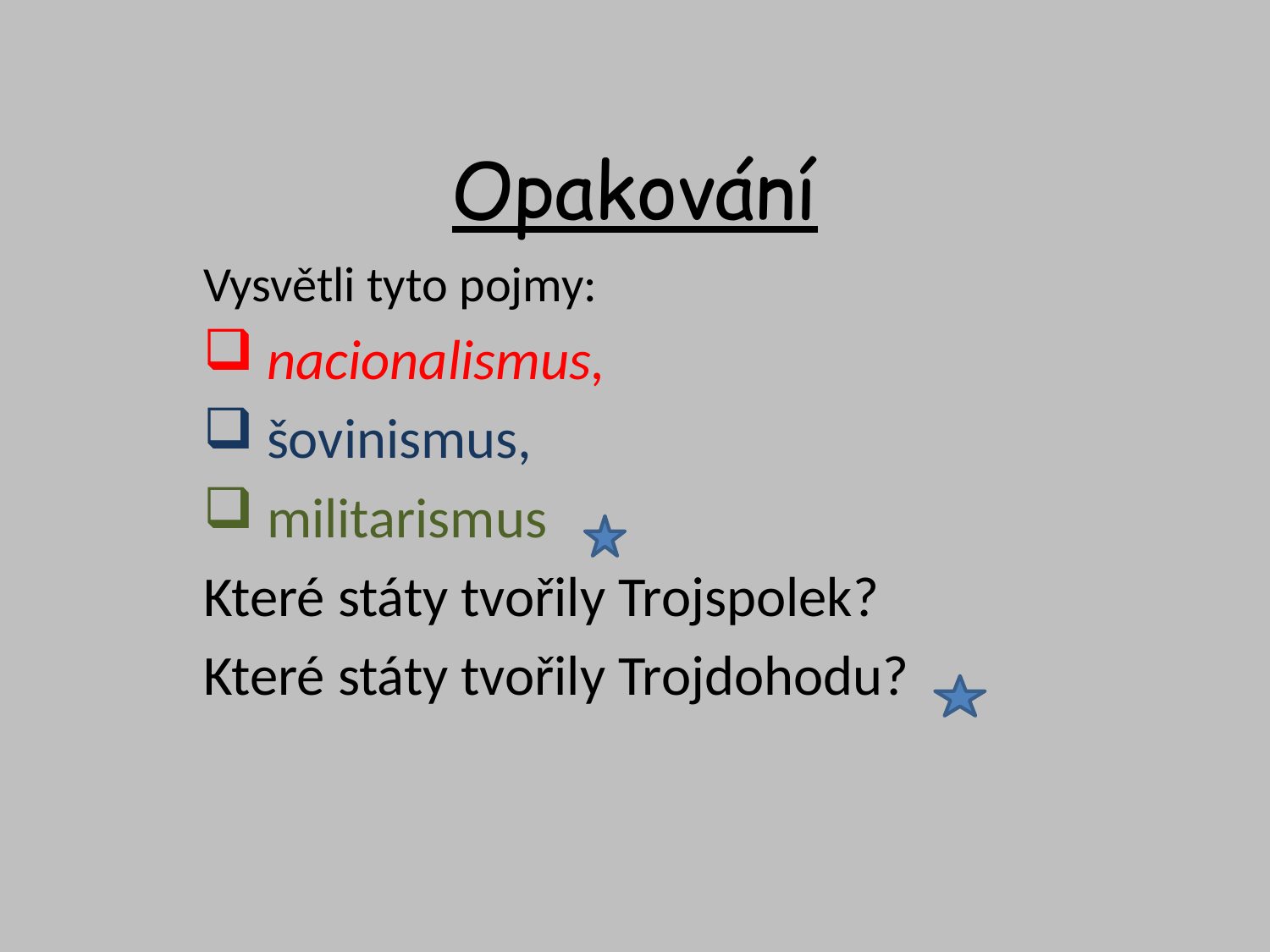

# Opakování
Vysvětli tyto pojmy:
nacionalismus,
šovinismus,
militarismus
Které státy tvořily Trojspolek?
Které státy tvořily Trojdohodu?